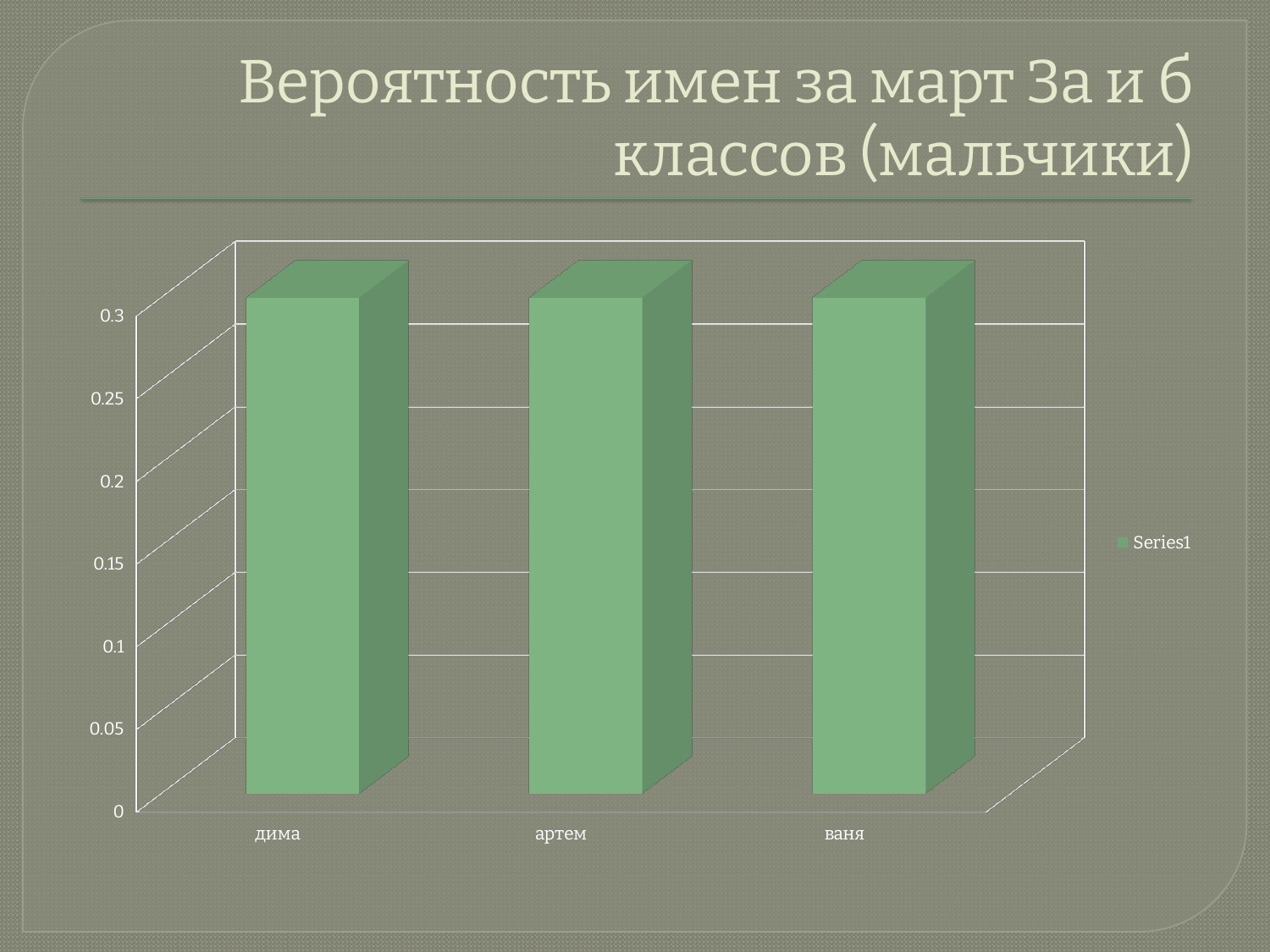

# Вероятность имен за март 3а и б классов (мальчики)

[unsupported chart]